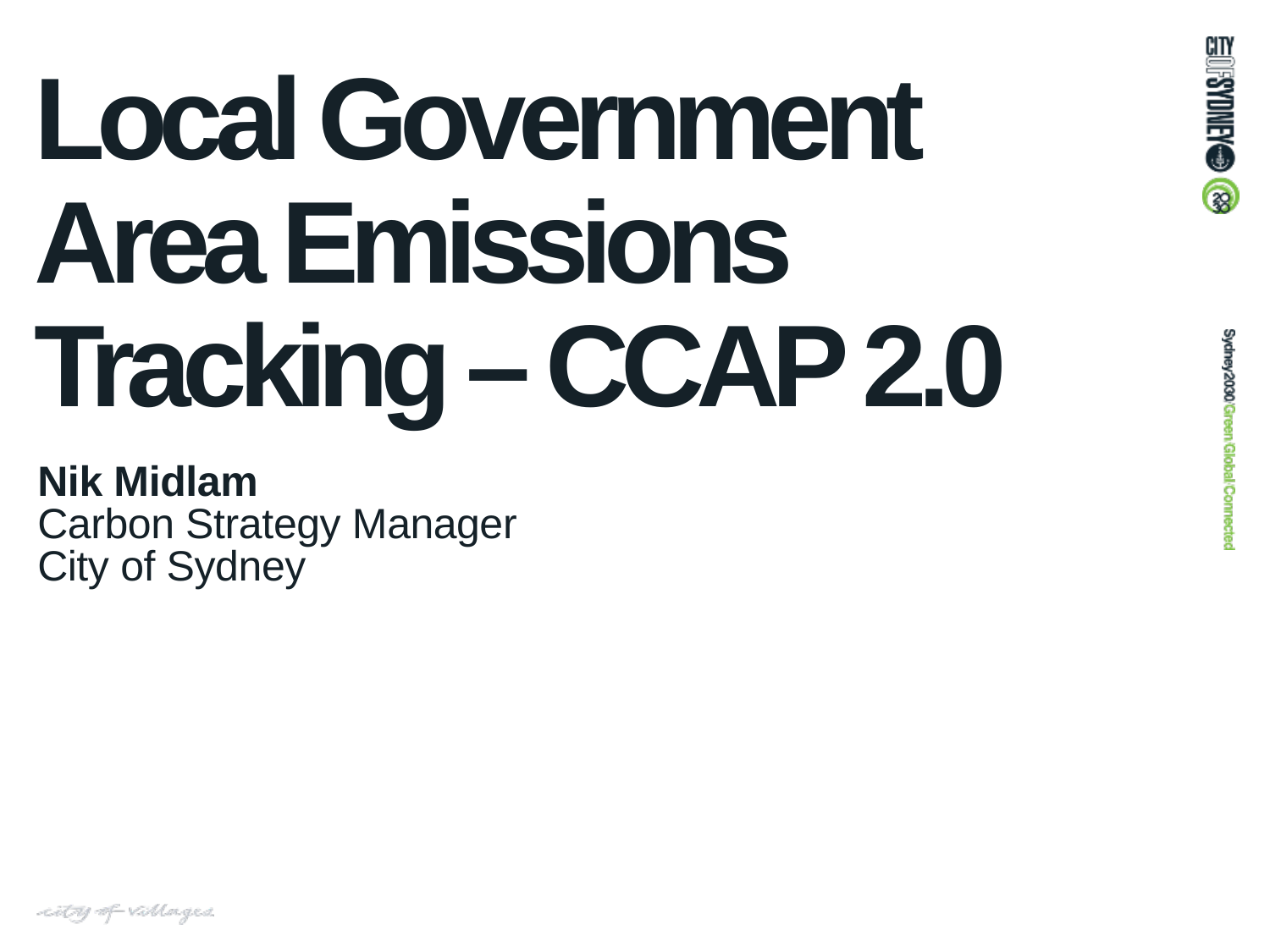

# Local Government Area Emissions Tracking – CCAP 2.0
Nik Midlam
Carbon Strategy Manager City of Sydney